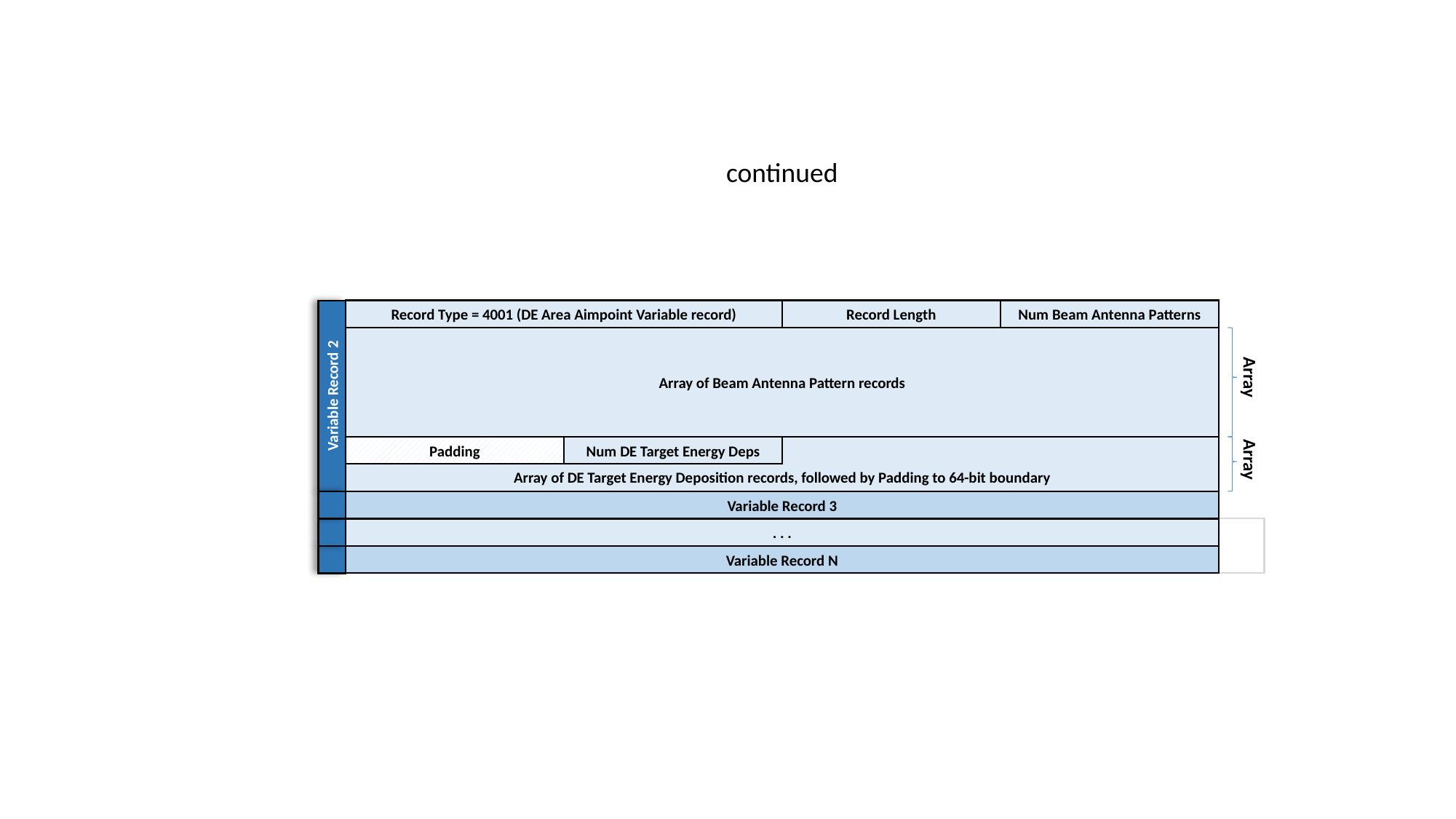

continued
Record Type = 4001 (DE Area Aimpoint Variable record)
Record Length
Num Beam Antenna Patterns
Array of Beam Antenna Pattern records

Array
Variable Record 2
Array of DE Target Energy Deposition records, followed by Padding to 64-bit boundary
Padding
Num DE Target Energy Deps

Array

Variable Record 3

. . .

Variable Record N